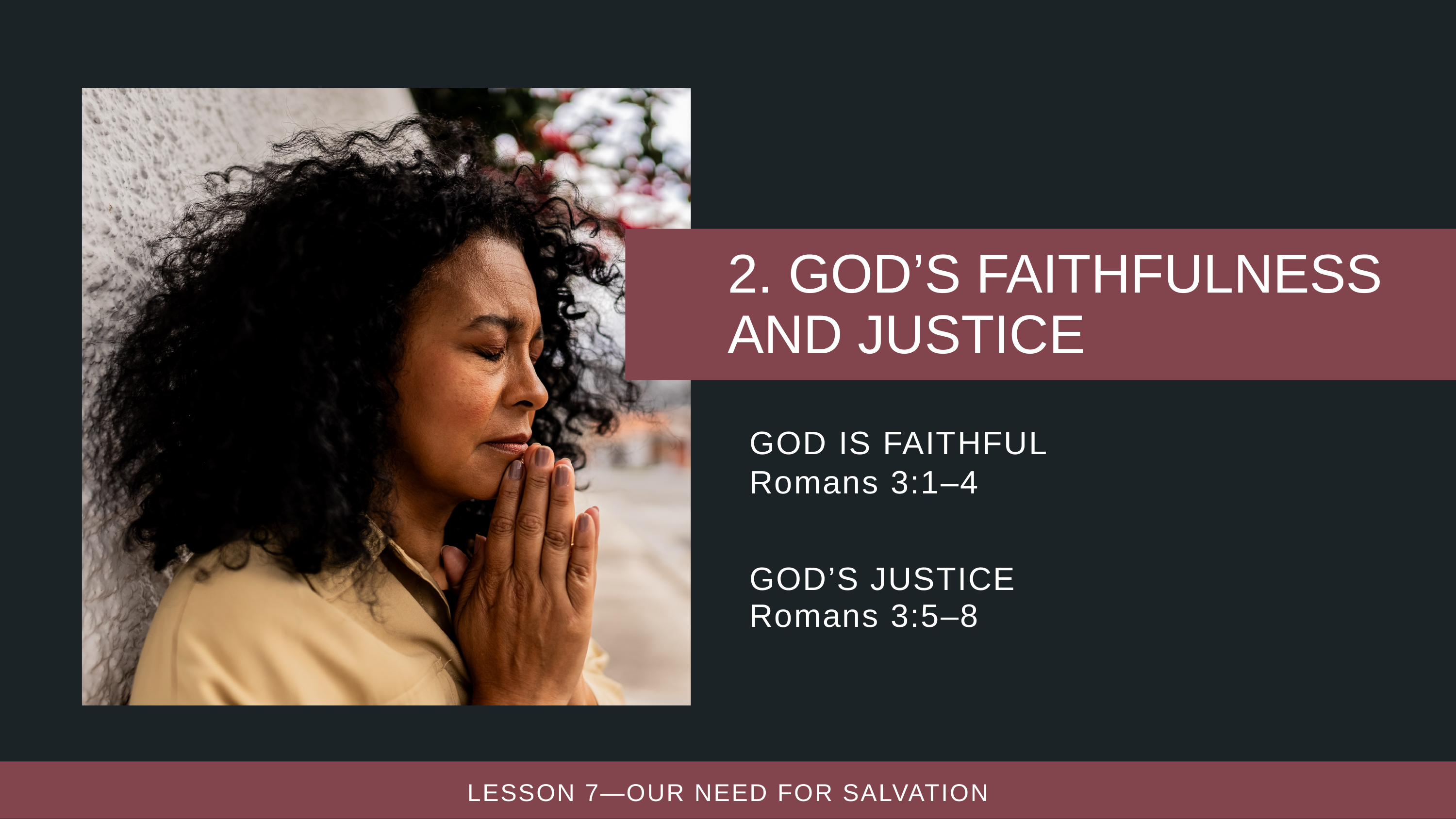

GOD IS FAITHFUL
Romans 3:1–4
GOD’S JUSTICE
Romans 3:5–8